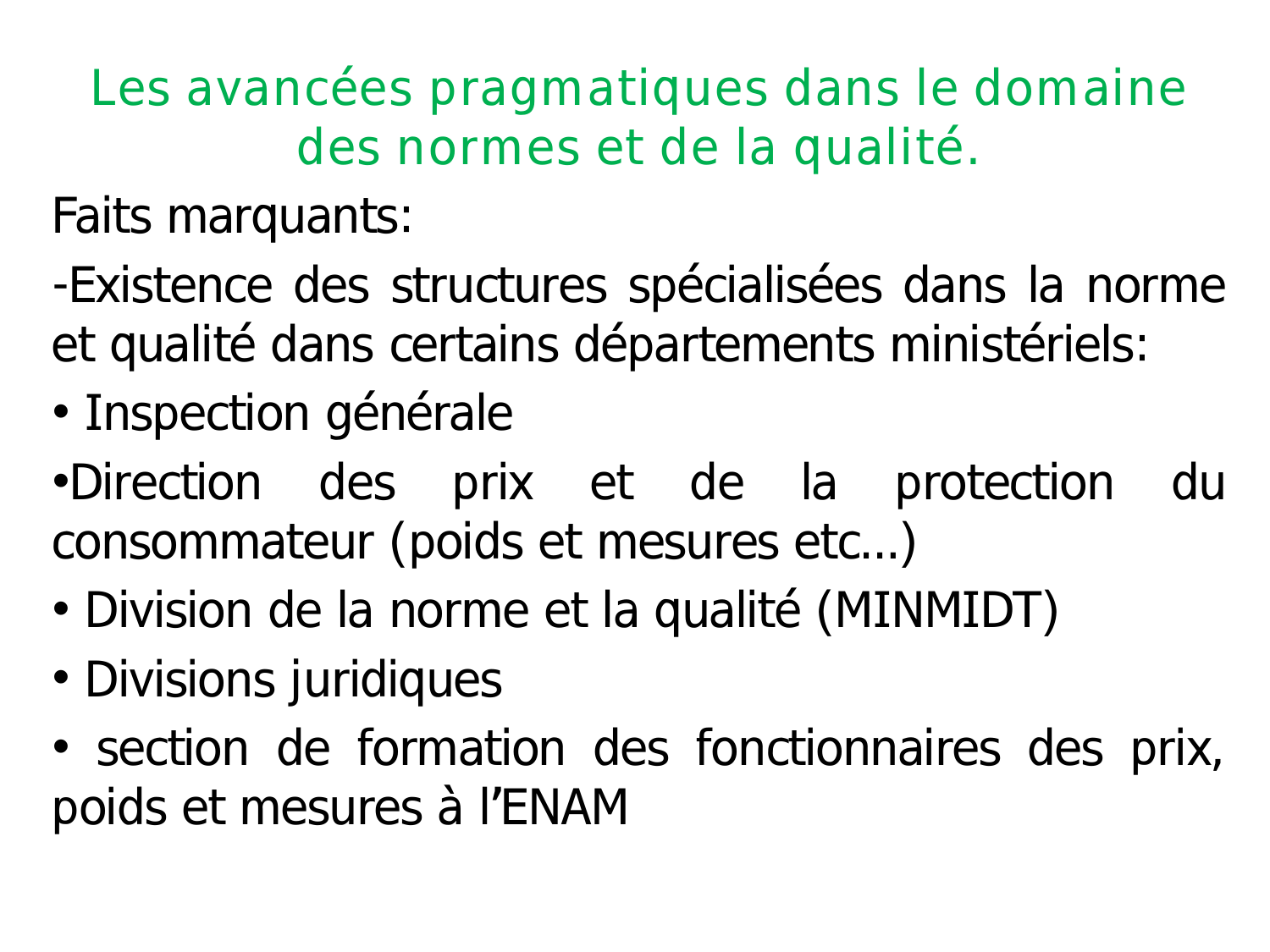

Les avancées pragmatiques dans le domaine des normes et de la qualité.
Faits marquants:
Existence des structures spécialisées dans la norme et qualité dans certains départements ministériels:
 Inspection générale
Direction des prix et de la protection du consommateur (poids et mesures etc…)
 Division de la norme et la qualité (MINMIDT)
 Divisions juridiques
 section de formation des fonctionnaires des prix, poids et mesures à l’ENAM